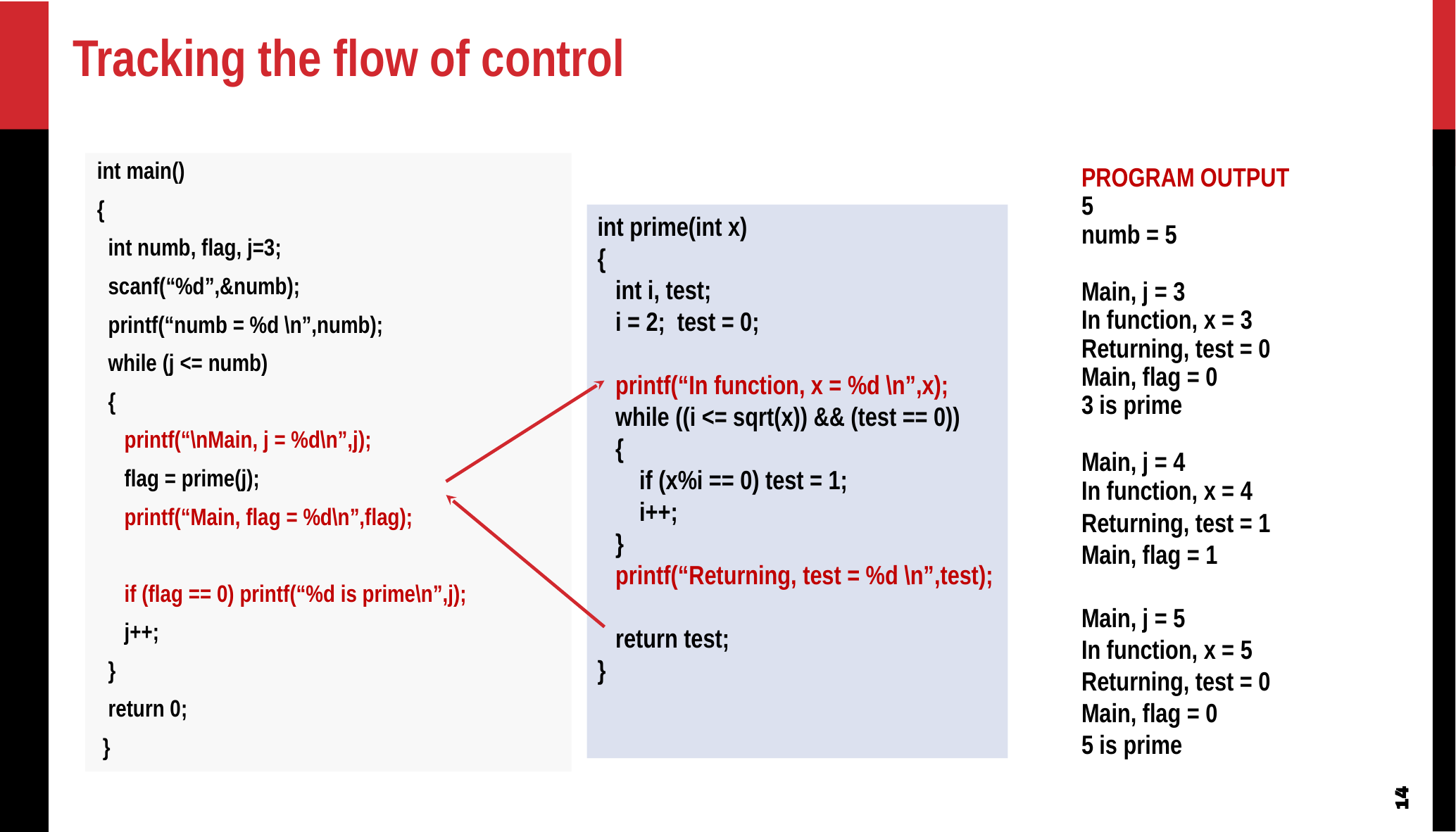

# Tracking the flow of control
int main()
{
  int numb, flag, j=3;
  scanf(“%d”,&numb);
  printf(“numb = %d \n”,numb);
  while (j <= numb)
  {
     printf(“\nMain, j = %d\n”,j);
     flag = prime(j);
     printf(“Main, flag = %d\n”,flag);

     if (flag == 0) printf(“%d is prime\n”,j);
     j++;
  }
  return 0;
 }
PROGRAM OUTPUT
5
numb = 5

Main, j = 3
In function, x = 3
Returning, test = 0
Main, flag = 0
3 is prime

Main, j = 4
In function, x = 4
Returning, test = 1
Main, flag = 1

Main, j = 5
In function, x = 5
Returning, test = 0
Main, flag = 0
5 is prime
int prime(int x)
{
   int i, test;
   i = 2;  test = 0;

   printf(“In function, x = %d \n”,x);
   while ((i <= sqrt(x)) && (test == 0))
   {
       if (x%i == 0) test = 1;
       i++;
   }
   printf(“Returning, test = %d \n”,test);

   return test;
}
14